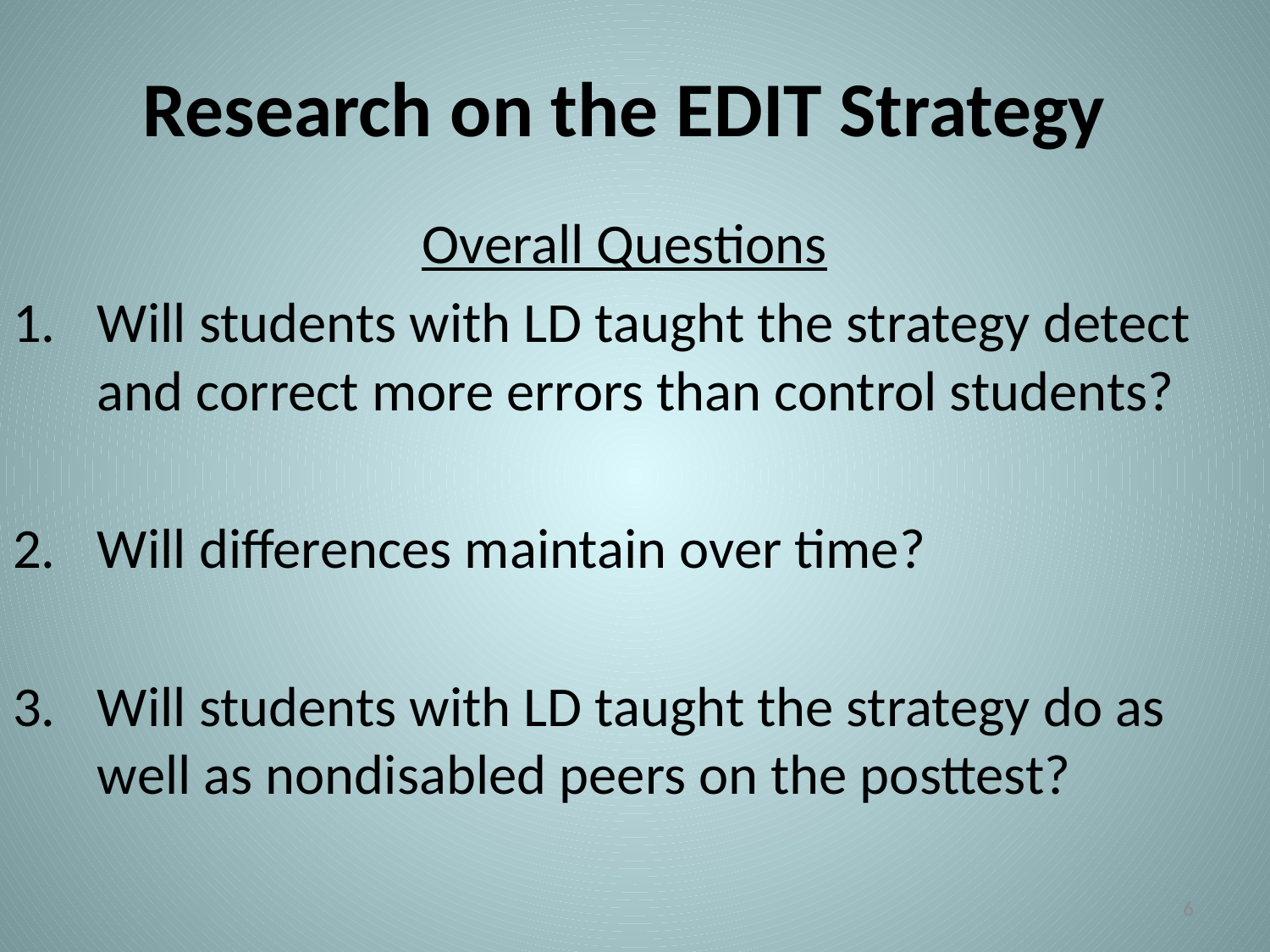

# Research on the EDIT Strategy
Overall Questions
Will students with LD taught the strategy detect and correct more errors than control students?

Will differences maintain over time?

Will students with LD taught the strategy do as well as nondisabled peers on the posttest?
6